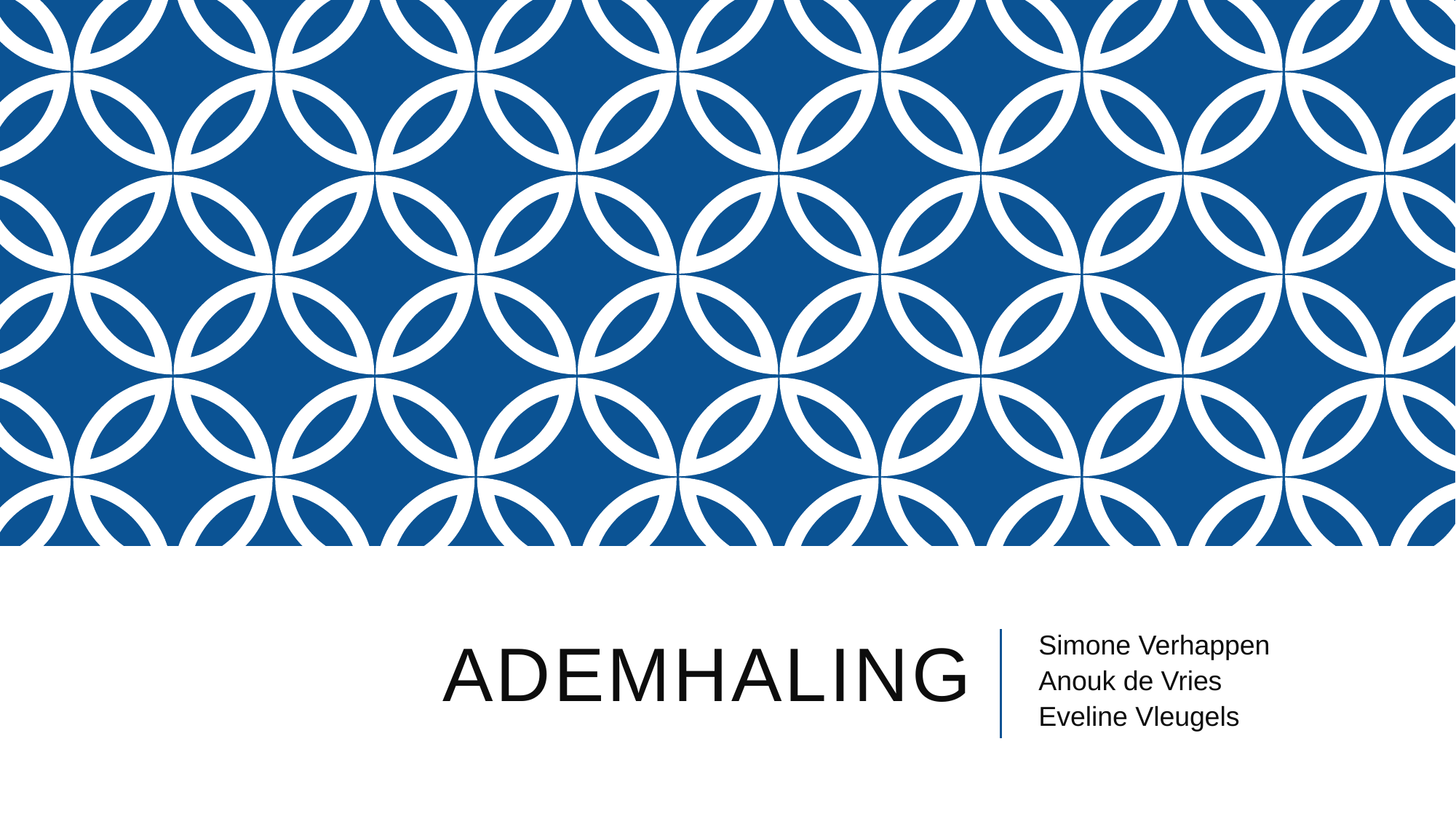

# Ademhaling
Simone Verhappen
Anouk de Vries
Eveline Vleugels